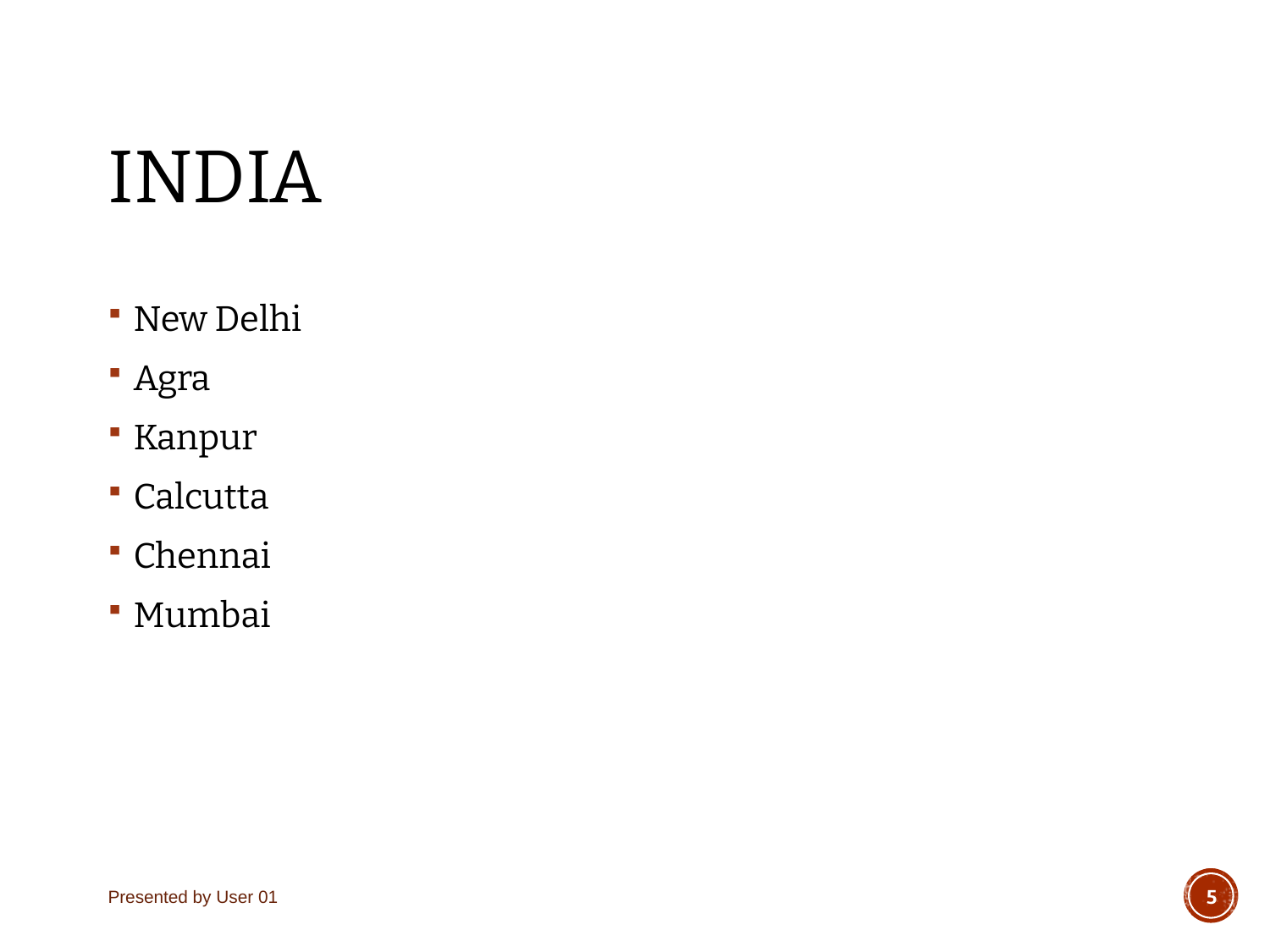

# India
New Delhi
Agra
Kanpur
Calcutta
Chennai
Mumbai
Presented by User 01

5